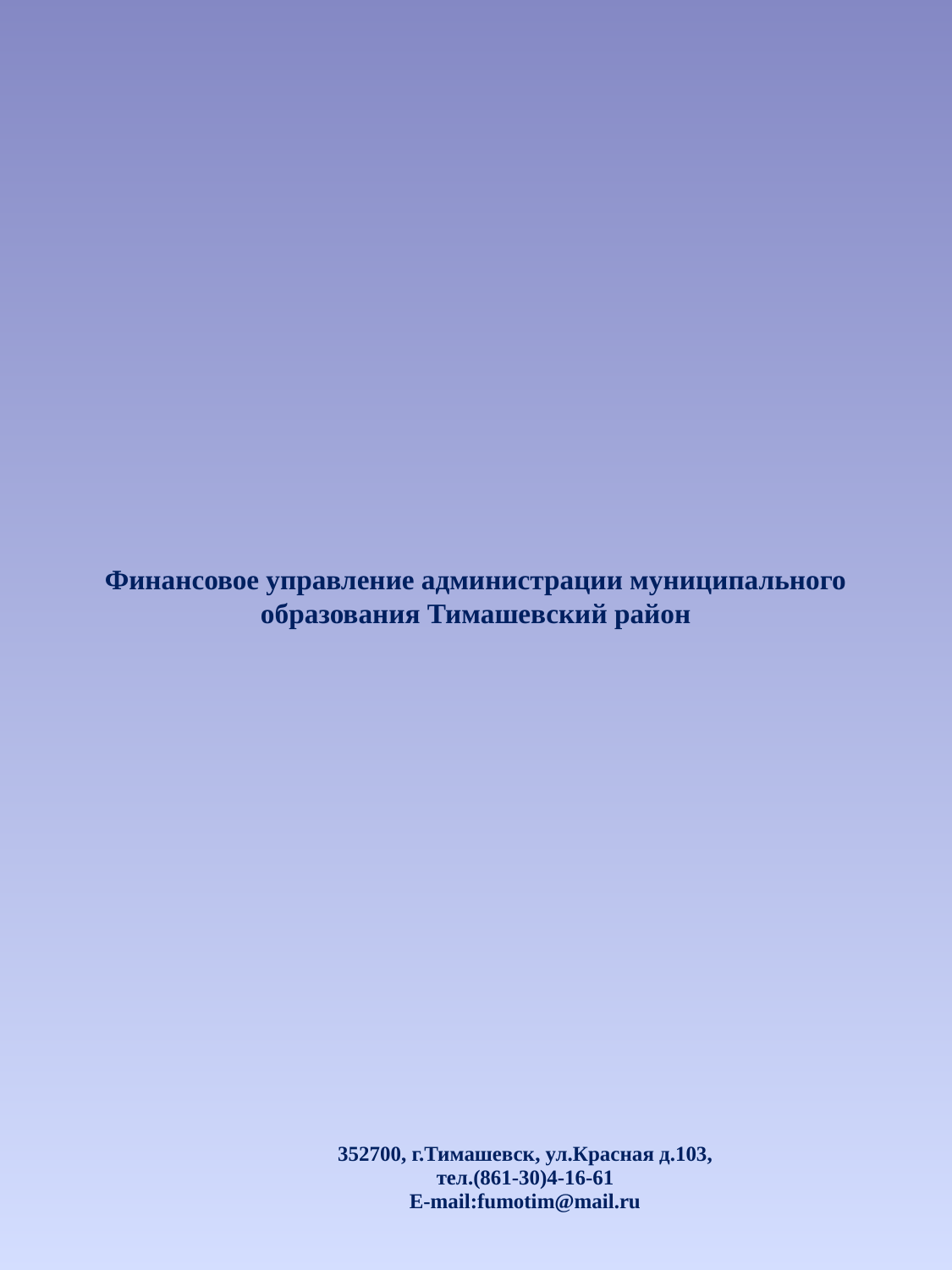

Финансовое управление администрации муниципального образования Тимашевский район
352700, г.Тимашевск, ул.Красная д.103,
тел.(861-30)4-16-61
E-mail:fumotim@mail.ru